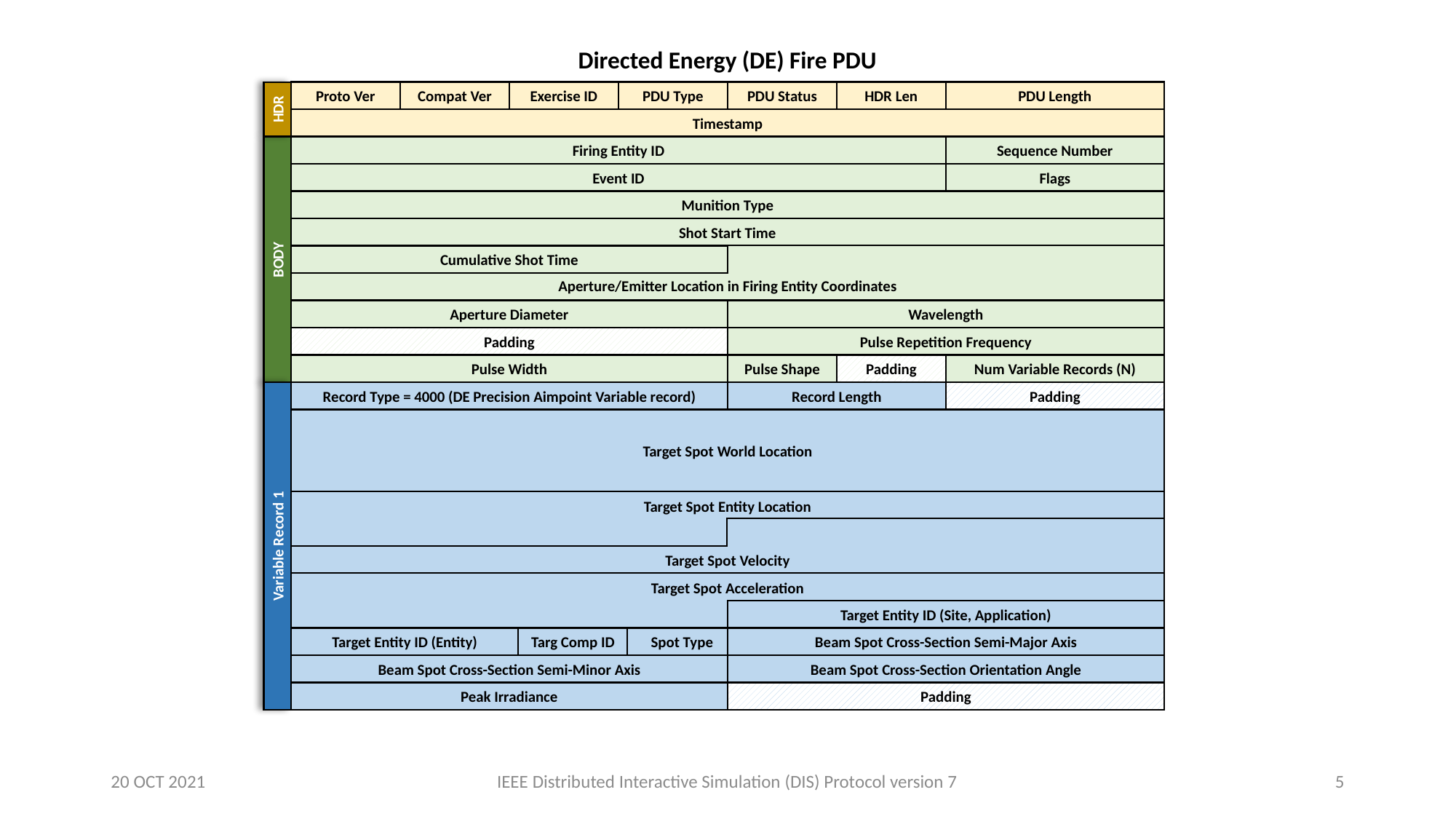

Directed Energy (DE) Fire PDU
Proto Ver
Compat Ver
Exercise ID
PDU Type
PDU Status
HDR Len
PDU Length
HDR
Timestamp
Firing Entity ID
Sequence Number
Event ID
Flags
Munition Type
Shot Start Time
Aperture/Emitter Location in Firing Entity Coordinates
Cumulative Shot Time
BODY
Aperture Diameter
Wavelength
Padding
Pulse Repetition Frequency
Pulse Width
Pulse Shape
Padding
Num Variable Records (N)
Record Type = 4000 (DE Precision Aimpoint Variable record)
Record Length
Padding
Target Spot World Location
Target Spot Entity Location
Target Spot Velocity
Variable Record 1
Target Spot Acceleration
Target Entity ID (Site, Application)
Target Entity ID (Entity)
Targ Comp ID
Spot Type
Beam Spot Cross-Section Semi-Major Axis
Beam Spot Cross-Section Semi-Minor Axis
Beam Spot Cross-Section Orientation Angle
Peak Irradiance
Padding
20 OCT 2021
IEEE Distributed Interactive Simulation (DIS) Protocol version 7
5